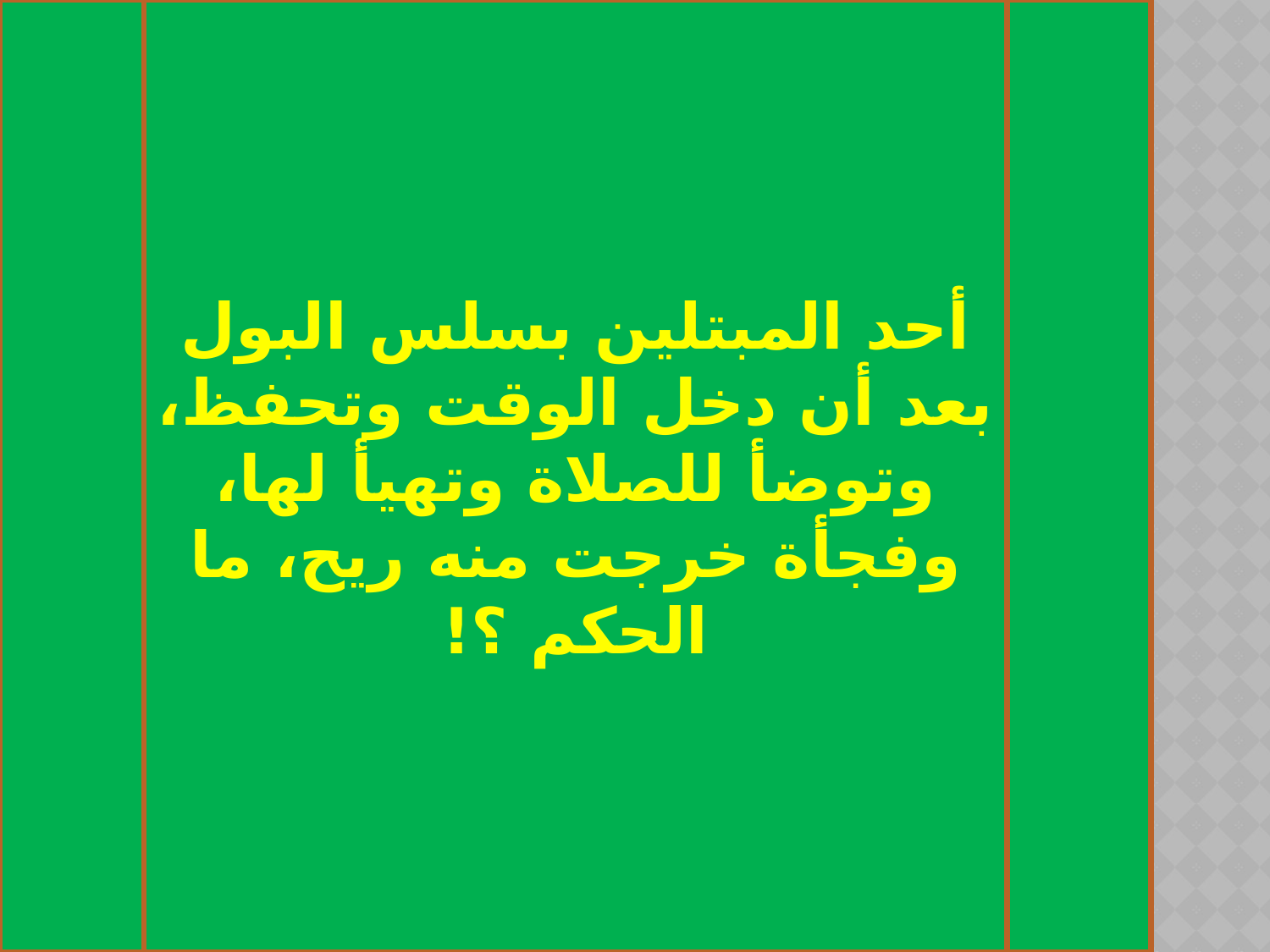

أحد المبتلين بسلس البول بعد أن دخل الوقت وتحفظ، وتوضأ للصلاة وتهيأ لها، وفجأة خرجت منه ريح، ما الحكم ؟!